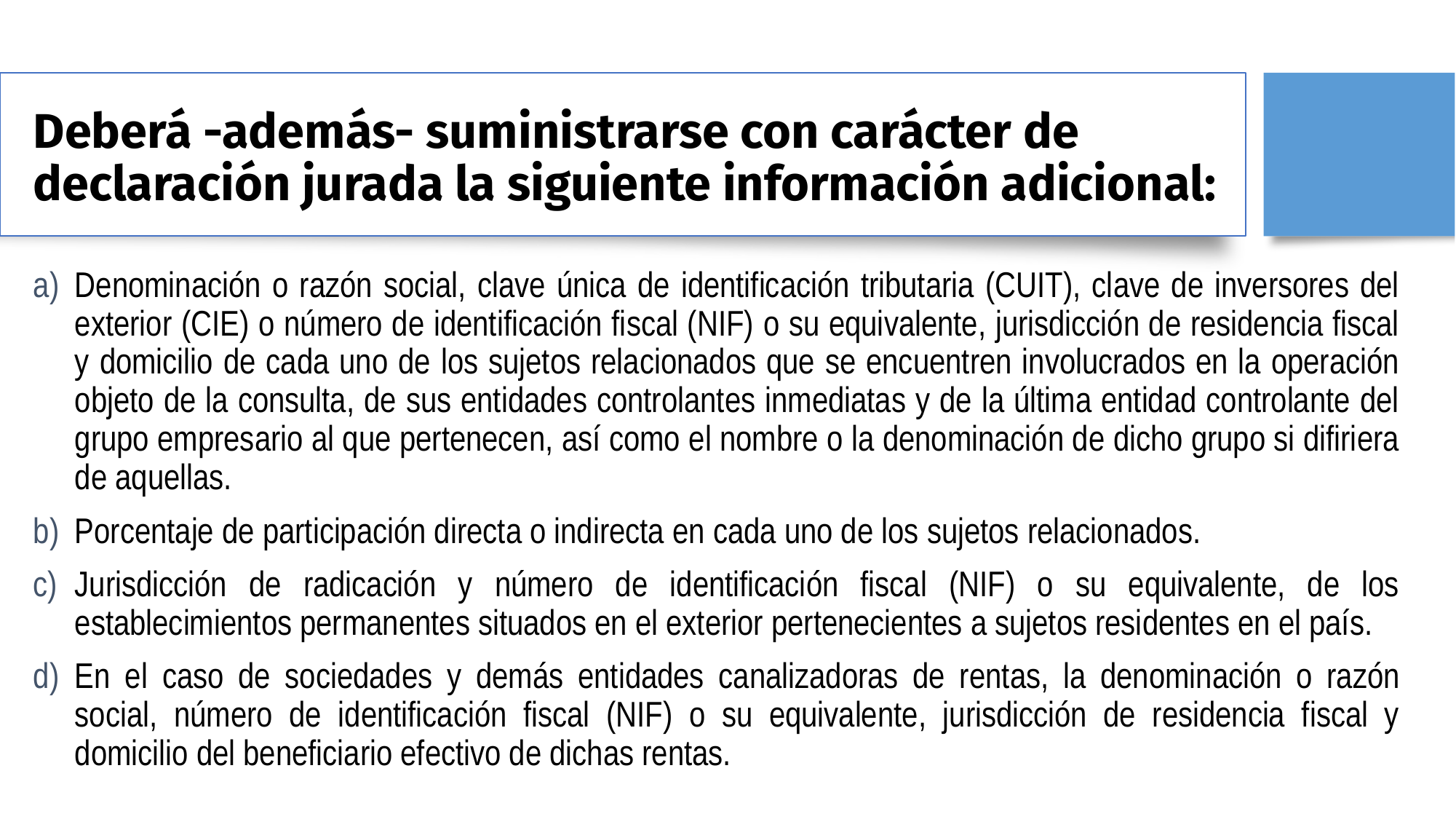

# Deberá -además- suministrarse con carácter de declaración jurada la siguiente información adicional:
Denominación o razón social, clave única de identificación tributaria (CUIT), clave de inversores del exterior (CIE) o número de identificación fiscal (NIF) o su equivalente, jurisdicción de residencia fiscal y domicilio de cada uno de los sujetos relacionados que se encuentren involucrados en la operación objeto de la consulta, de sus entidades controlantes inmediatas y de la última entidad controlante del grupo empresario al que pertenecen, así como el nombre o la denominación de dicho grupo si difiriera de aquellas.
Porcentaje de participación directa o indirecta en cada uno de los sujetos relacionados.
Jurisdicción de radicación y número de identificación fiscal (NIF) o su equivalente, de los establecimientos permanentes situados en el exterior pertenecientes a sujetos residentes en el país.
En el caso de sociedades y demás entidades canalizadoras de rentas, la denominación o razón social, número de identificación fiscal (NIF) o su equivalente, jurisdicción de residencia fiscal y domicilio del beneficiario efectivo de dichas rentas.